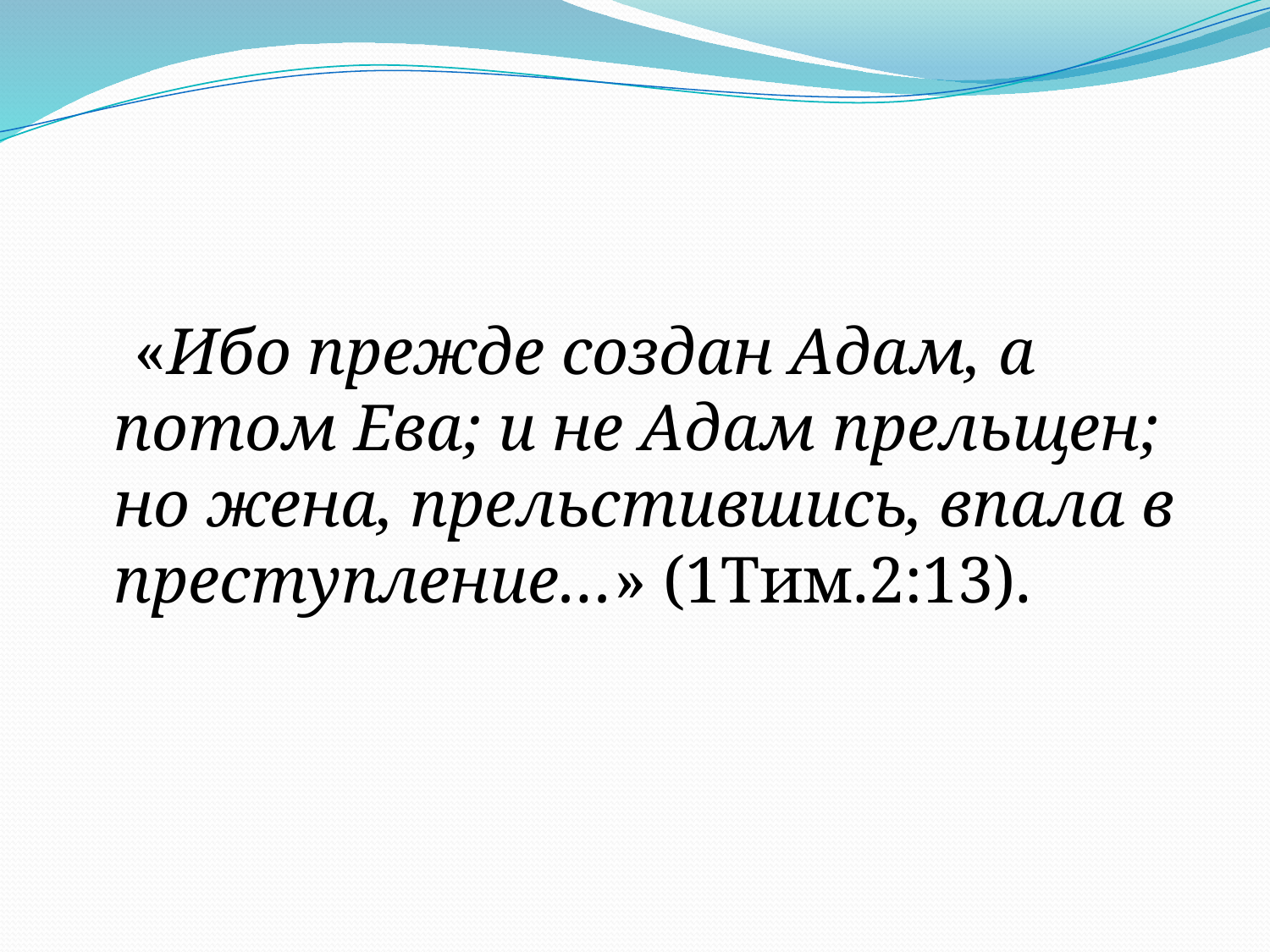

#

    «Ибо прежде создан Адам, а потом Ева; и не Адам прельщен; но жена, прельстившись, впала в преступление…» (1Тим.2:13).